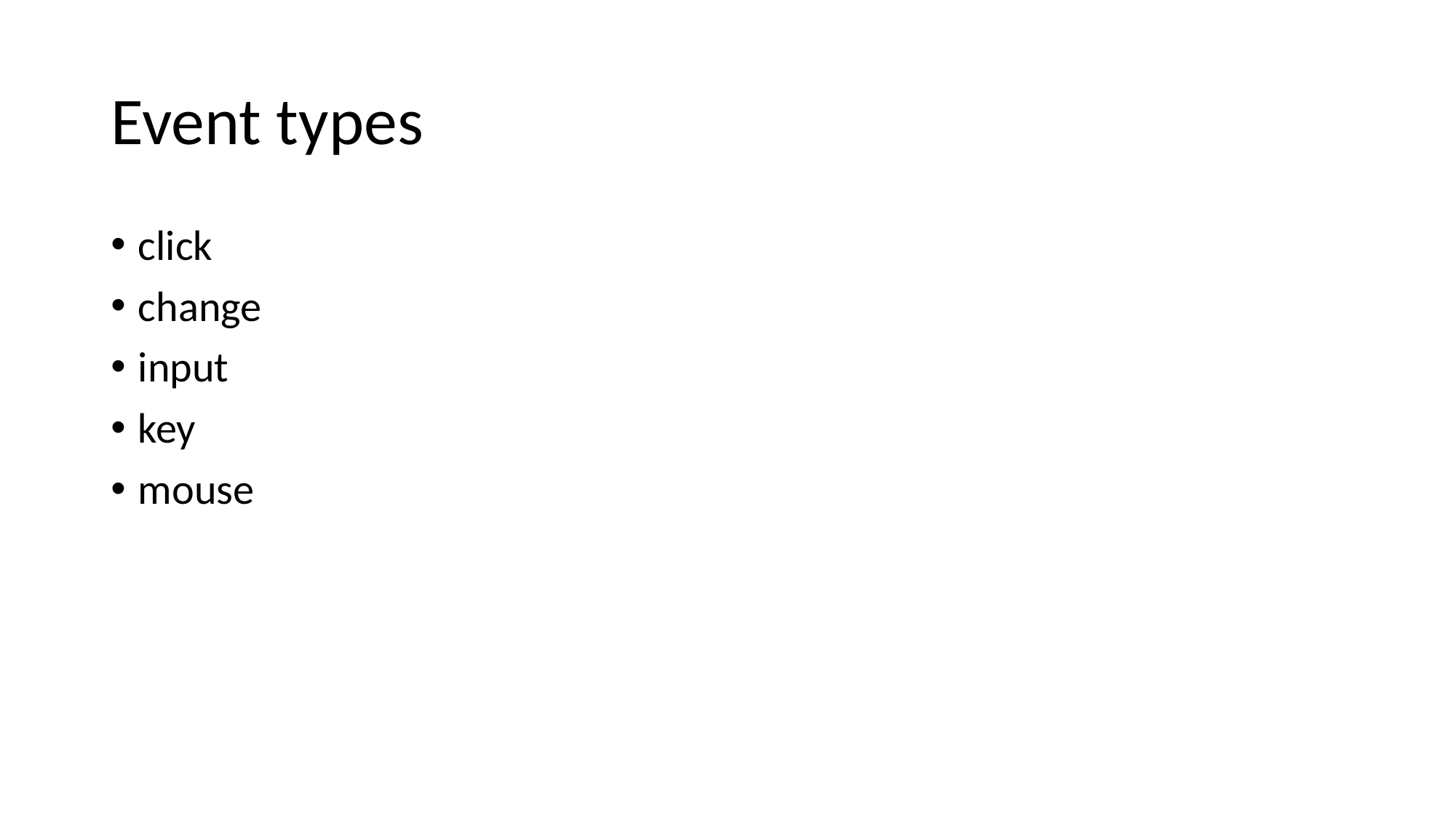

# Event types
click
change
input
key
mouse